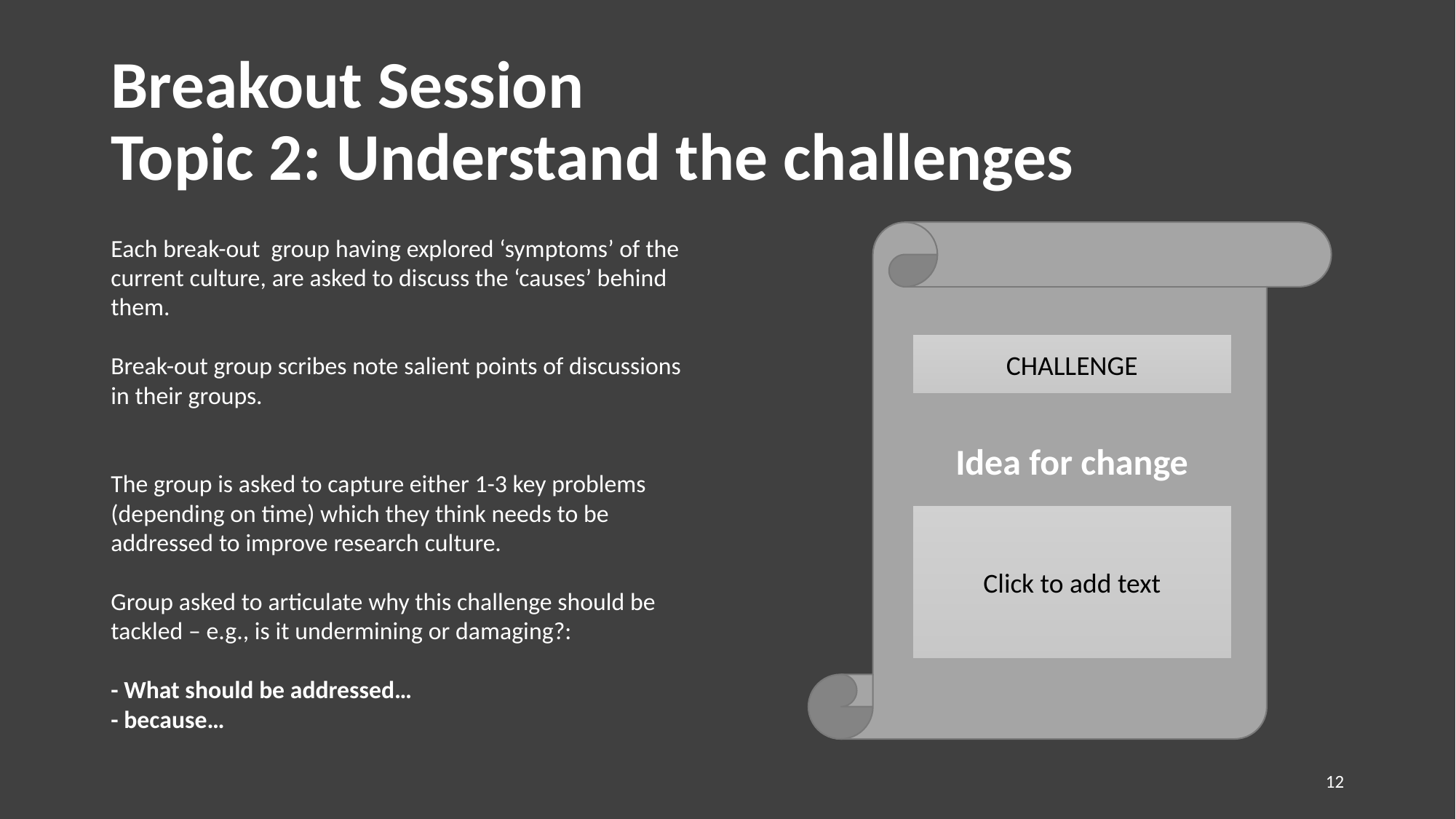

# Breakout Session Topic 2: Understand the challenges

Each break-out  group having explored ‘symptoms’ of the current culture, are asked to discuss the ‘causes’ behind them.

Break-out group scribes note salient points of discussions in their groups.

The group is asked to capture either 1-3 key problems (depending on time) which they think needs to be addressed to improve research culture.

Group asked to articulate why this challenge should be tackled – e.g., is it undermining or damaging?:

- What should be addressed…
- because…

CHALLENGE
Idea for change

Click to add text

12